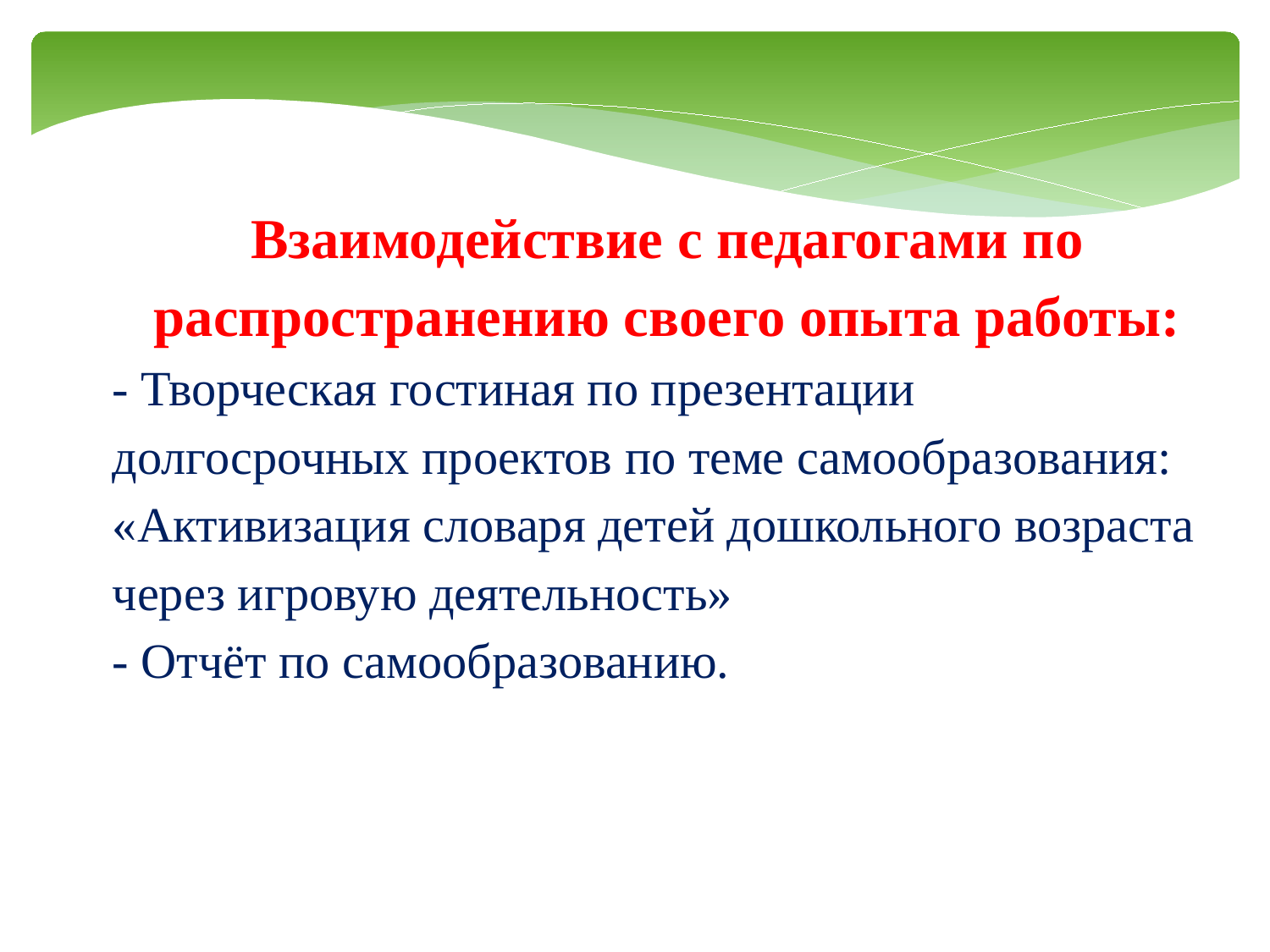

Взаимодействие с педагогами по распространению своего опыта работы:
- Творческая гостиная по презентации долгосрочных проектов по теме самообразования: «Активизация словаря детей дошкольного возраста через игровую деятельность»
- Отчёт по самообразованию.